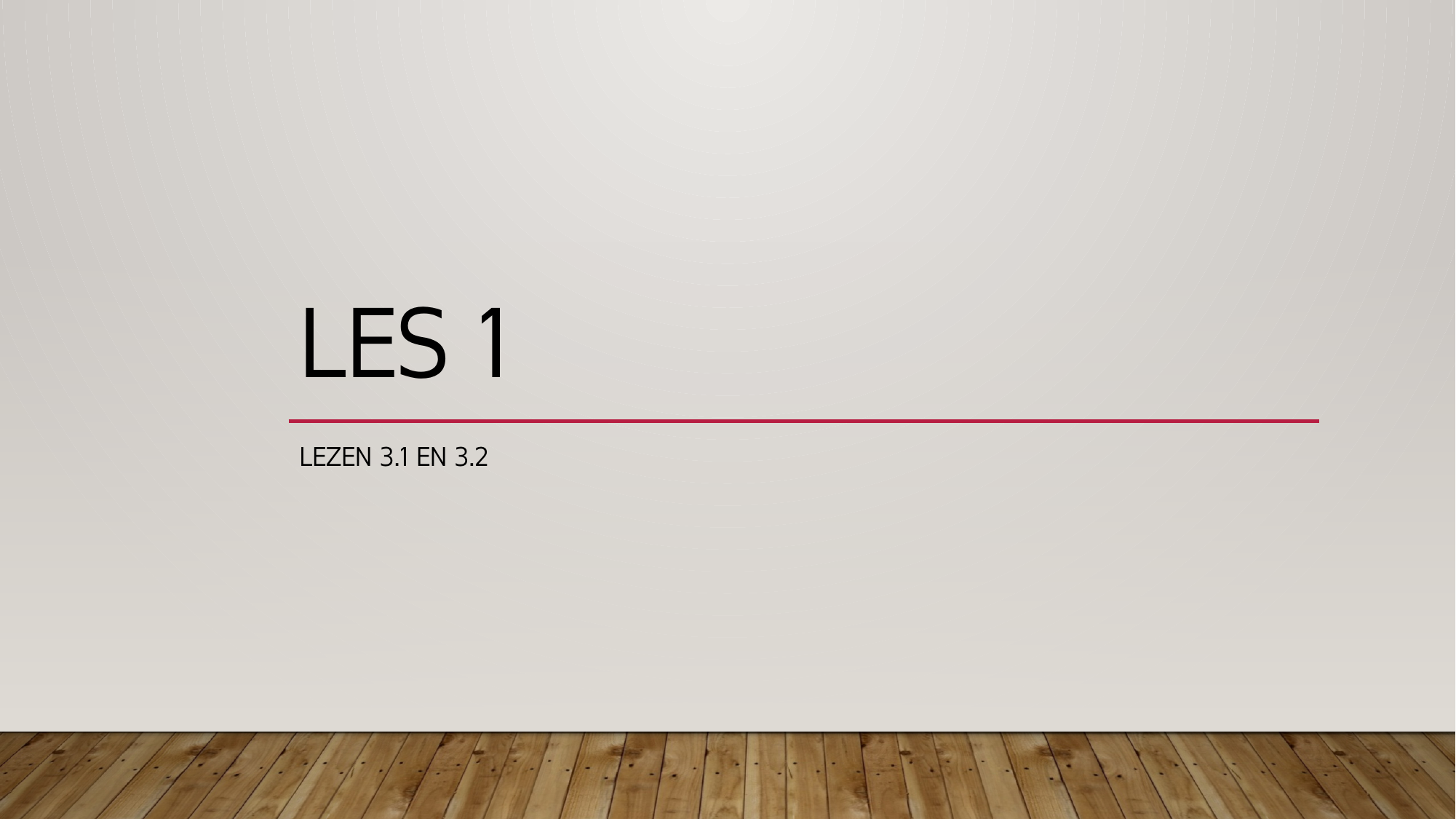

# Les 1
Lezen 3.1 en 3.2